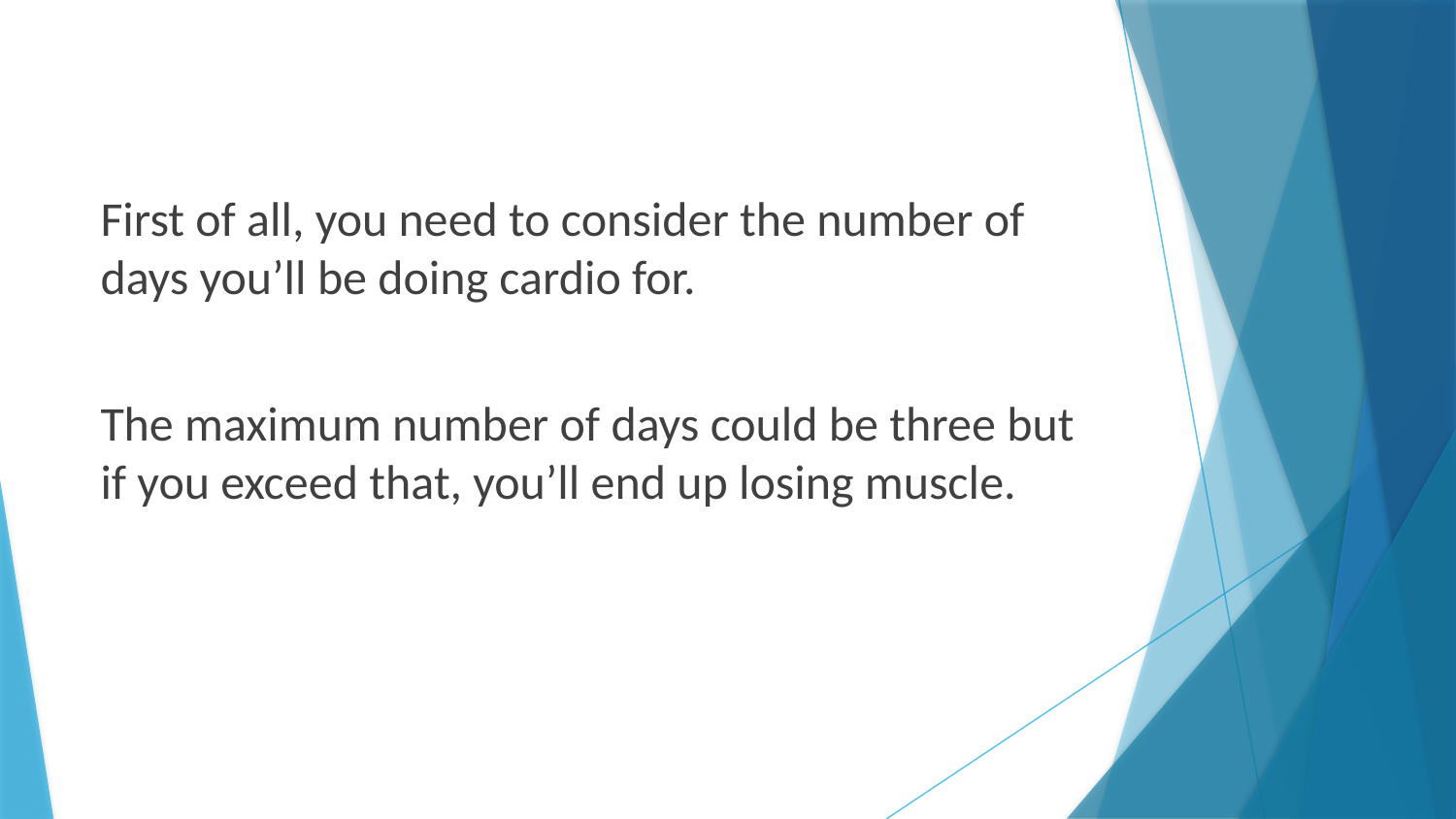

First of all, you need to consider the number of days you’ll be doing cardio for.

The maximum number of days could be three but if you exceed that, you’ll end up losing muscle.